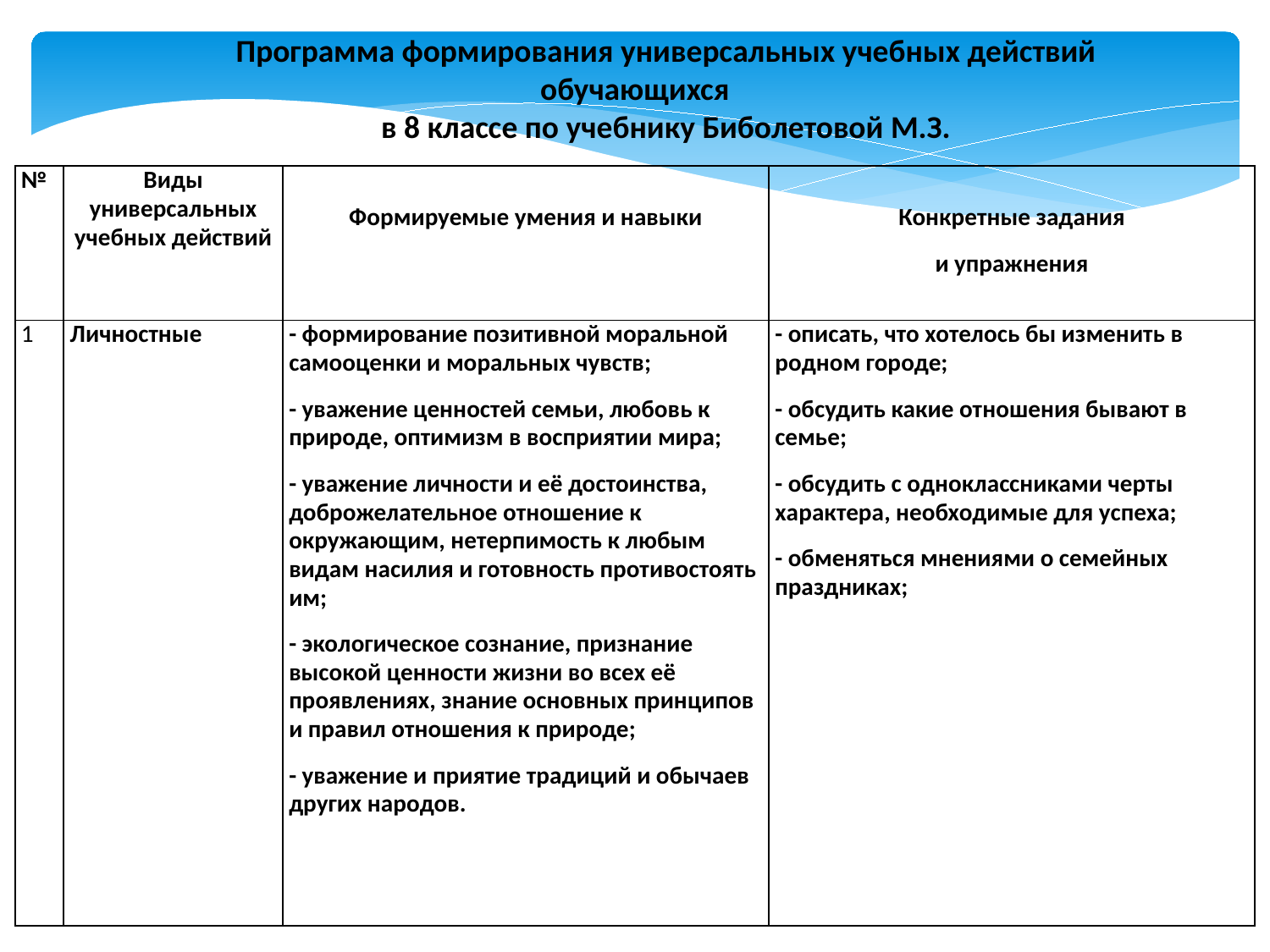

Программа формирования универсальных учебных действий обучающихся
в 8 классе по учебнику Биболетовой М.З.
| № | Виды универсальных учебных действий | Формируемые умения и навыки | Конкретные задания и упражнения |
| --- | --- | --- | --- |
| 1 | Личностные | - формирование позитивной моральной самооценки и моральных чувств; - уважение ценностей семьи, любовь к природе, оптимизм в восприятии мира; - уважение личности и её достоинства, доброжелательное отношение к окружающим, нетерпимость к любым видам насилия и готовность противостоять им; - экологическое сознание, признание высокой ценности жизни во всех её проявлениях, знание основных принципов и правил отношения к природе; - уважение и приятие традиций и обычаев других народов. | - описать, что хотелось бы изменить в родном городе; - обсудить какие отношения бывают в семье; - обсудить с одноклассниками черты характера, необходимые для успеха; - обменяться мнениями о семейных праздниках; |